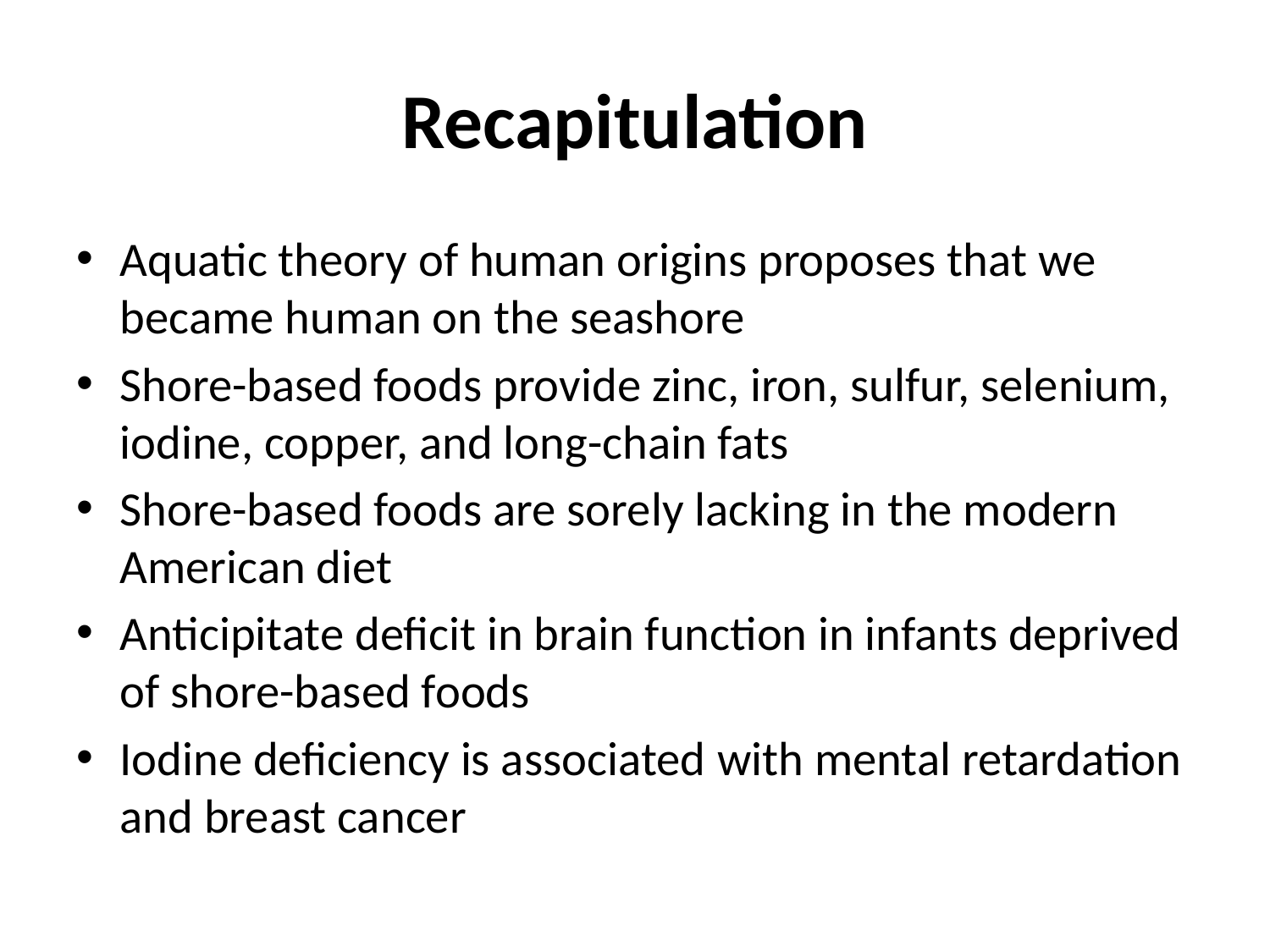

# Recapitulation
Aquatic theory of human origins proposes that we became human on the seashore
Shore-based foods provide zinc, iron, sulfur, selenium, iodine, copper, and long-chain fats
Shore-based foods are sorely lacking in the modern American diet
Anticipitate deficit in brain function in infants deprived of shore-based foods
Iodine deficiency is associated with mental retardation and breast cancer